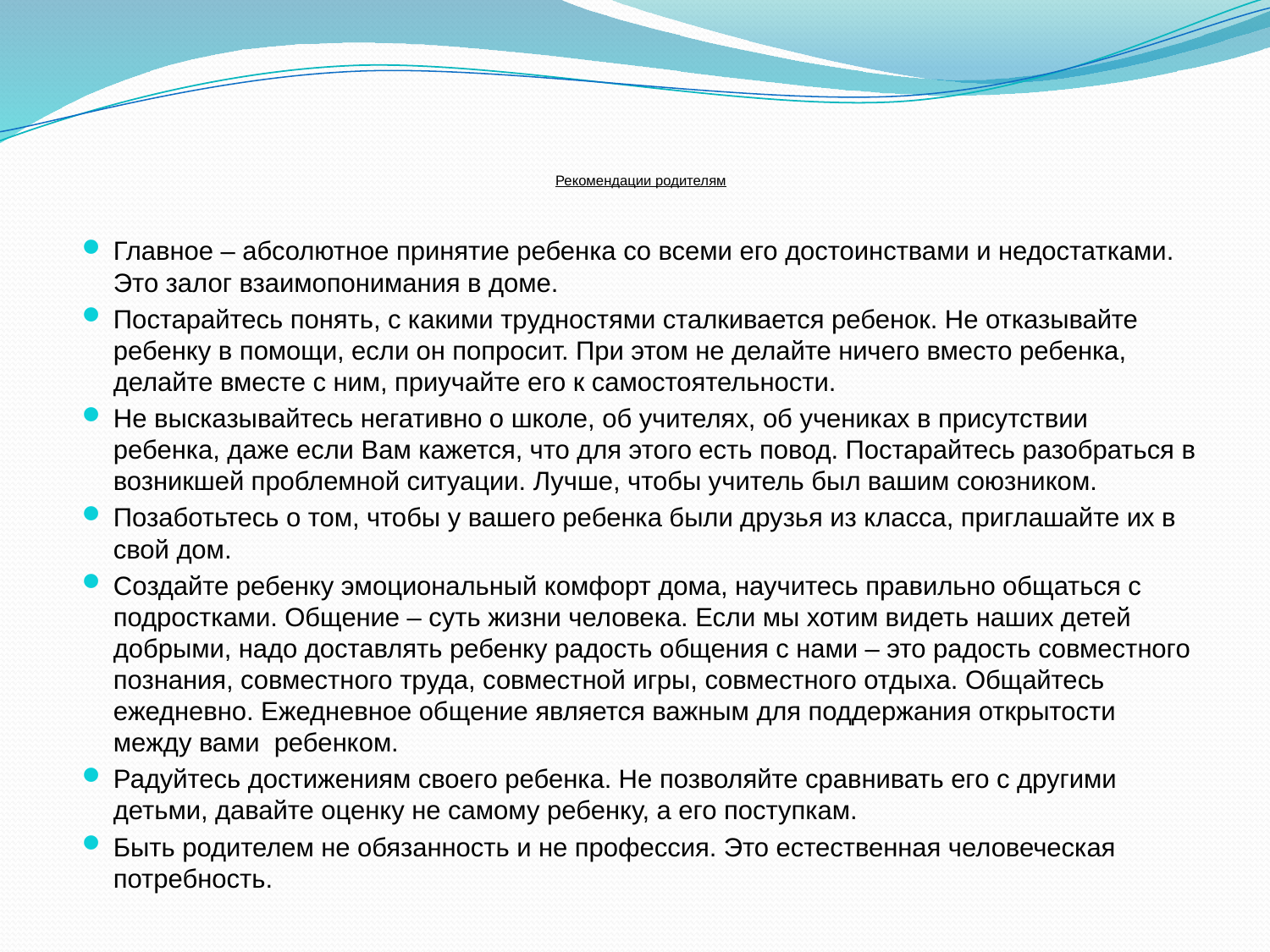

# Рекомендации родителям
Главное – абсолютное принятие ребенка со всеми его достоинствами и недостатками. Это залог взаимопонимания в доме.
Постарайтесь понять, с какими трудностями сталкивается ребенок. Не отказывайте ребенку в помощи, если он попросит. При этом не делайте ничего вместо ребенка, делайте вместе с ним, приучайте его к самостоятельности.
Не высказывайтесь негативно о школе, об учителях, об учениках в присутствии ребенка, даже если Вам кажется, что для этого есть повод. Постарайтесь разобраться в возникшей проблемной ситуации. Лучше, чтобы учитель был вашим союзником.
Позаботьтесь о том, чтобы у вашего ребенка были друзья из класса, приглашайте их в свой дом.
Создайте ребенку эмоциональный комфорт дома, научитесь правильно общаться с подростками. Общение – суть жизни человека. Если мы хотим видеть наших детей добрыми, надо доставлять ребенку радость общения с нами – это радость совместного познания, совместного труда, совместной игры, совместного отдыха. Общайтесь ежедневно. Ежедневное общение является важным для поддержания открытости между вами  ребенком.
Радуйтесь достижениям своего ребенка. Не позволяйте сравнивать его с другими детьми, давайте оценку не самому ребенку, а его поступкам.
Быть родителем не обязанность и не профессия. Это естественная человеческая потребность.